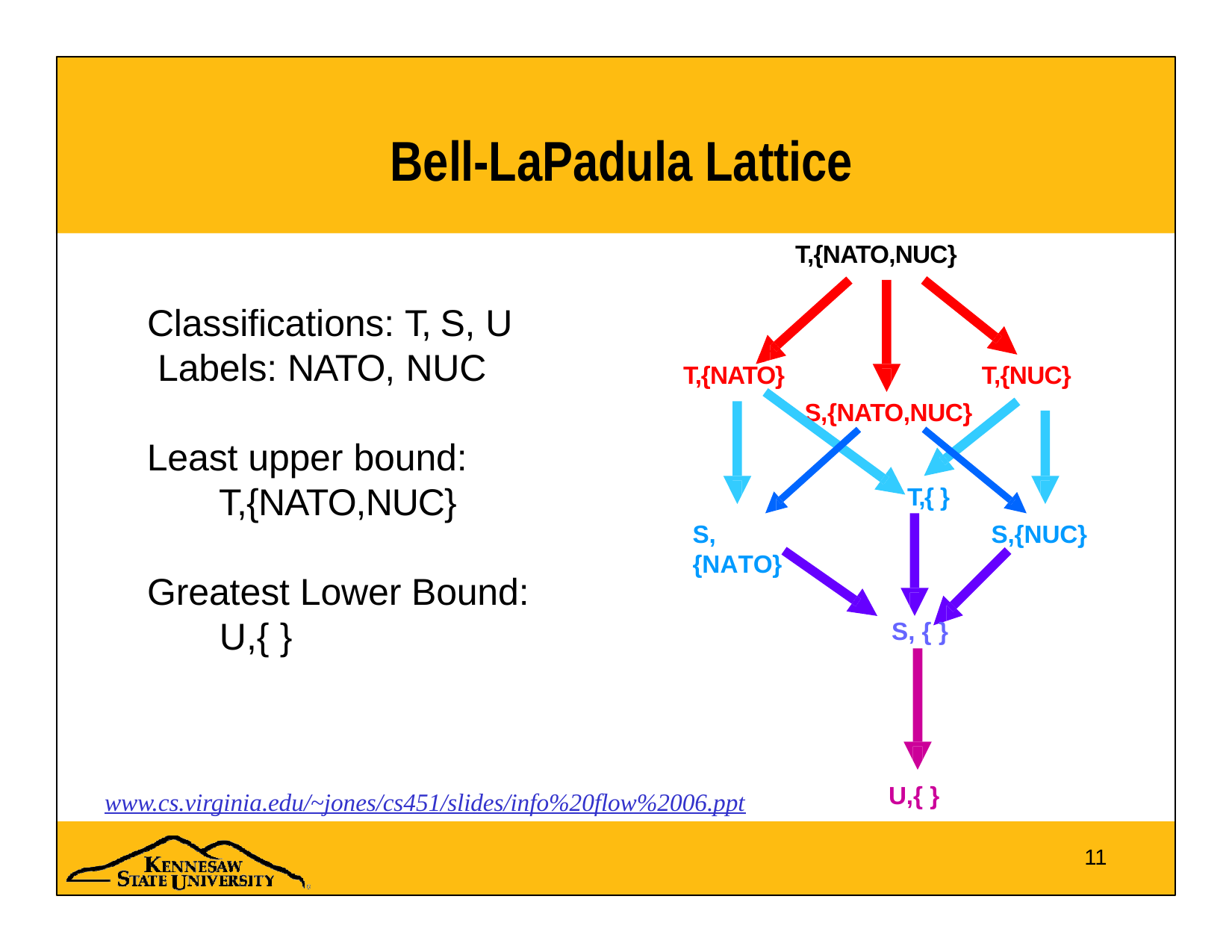

# Bell-LaPadula Lattice
T,{NATO,NUC}

Classifications: T, S, U  Labels: NATO, NUC
T,{NATO}
T,{NUC}

S,{NATO,NUC}

Least upper bound:  T,{NATO,NUC}
T,{ }

S,{NATO}
S,{NUC}

Greatest Lower Bound:  U,{ }
S, { }

U,{ }
www.cs.virginia.edu/~jones/cs451/slides/info%20flow%2006.ppt
11